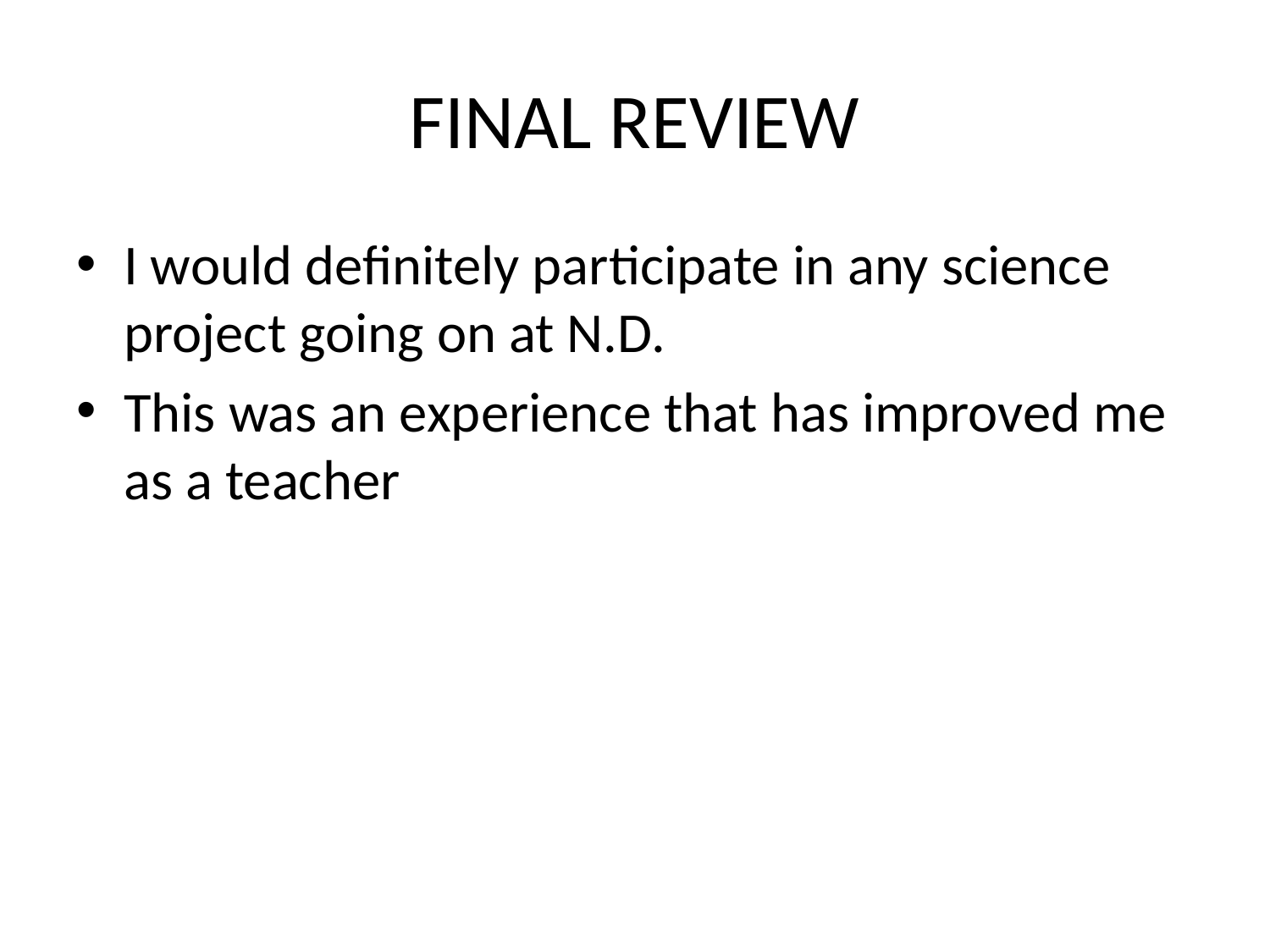

# FINAL REVIEW
I would definitely participate in any science project going on at N.D.
This was an experience that has improved me as a teacher